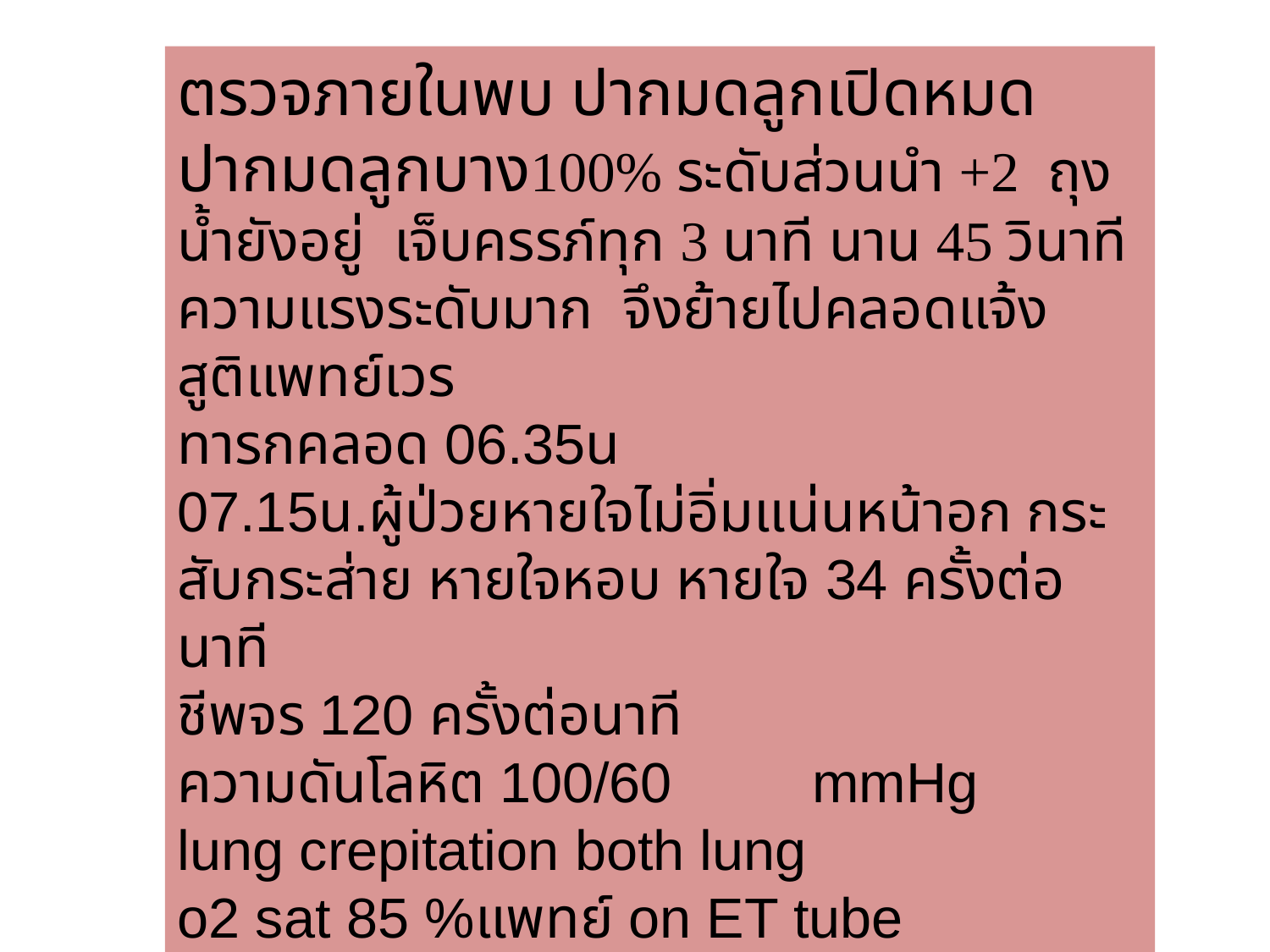

ตรวจภายในพบ ปากมดลูกเปิดหมด ปากมดลูกบาง100% ระดับส่วนนำ +2  ถุงน้ำยังอยู่  เจ็บครรภ์ทุก 3 นาที นาน 45 วินาที ความแรงระดับมาก  จึงย้ายไปคลอดแจ้งสูติแพทย์เวร
ทารกคลอด 06.35น
07.15น.ผู้ป่วยหายใจไม่อิ่มแน่นหน้าอก กระสับกระส่าย หายใจหอบ หายใจ 34 ครั้งต่อนาที
ชีพจร 120 ครั้งต่อนาที
ความดันโลหิต 100/60 	mmHg
lung crepitation both lung
o2 sat 85 %แพทย์ on ET tube referสปส.